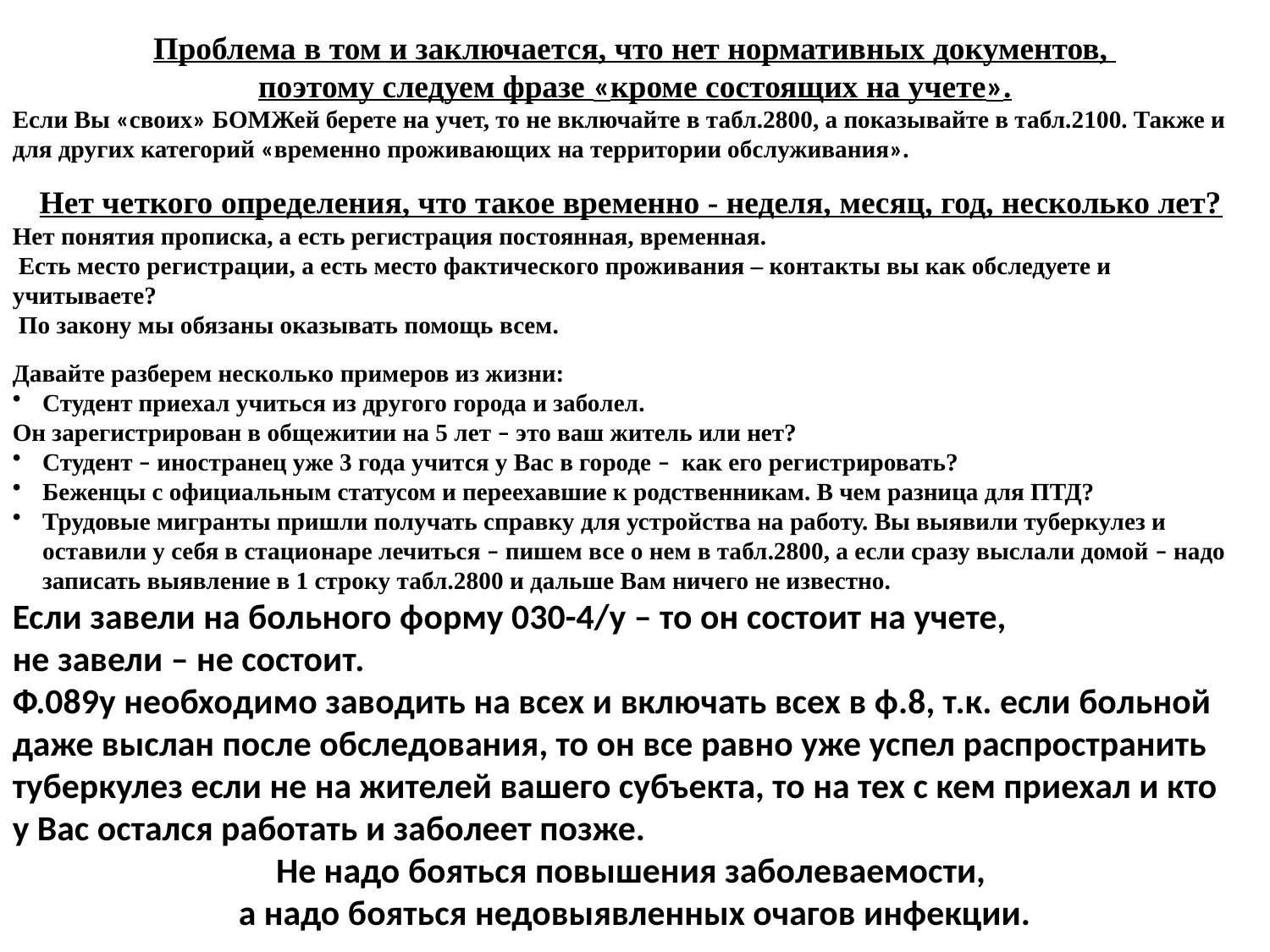

Проблема в том и заключается, что нет нормативных документов,
поэтому следуем фразе «кроме состоящих на учете».
Если Вы «своих» БОМЖей берете на учет, то не включайте в табл.2800, а показывайте в табл.2100. Также и для других категорий «временно проживающих на территории обслуживания».

Нет четкого определения, что такое временно - неделя, месяц, год, несколько лет?
Нет понятия прописка, а есть регистрация постоянная, временная.
 Есть место регистрации, а есть место фактического проживания – контакты вы как обследуете и учитываете?
 По закону мы обязаны оказывать помощь всем.

Давайте разберем несколько примеров из жизни:
Студент приехал учиться из другого города и заболел.
Он зарегистрирован в общежитии на 5 лет – это ваш житель или нет?
Студент – иностранец уже 3 года учится у Вас в городе –  как его регистрировать?
Беженцы с официальным статусом и переехавшие к родственникам. В чем разница для ПТД?
Трудовые мигранты пришли получать справку для устройства на работу. Вы выявили туберкулез и оставили у себя в стационаре лечиться – пишем все о нем в табл.2800, а если сразу выслали домой – надо записать выявление в 1 строку табл.2800 и дальше Вам ничего не известно.
Если завели на больного форму 030-4/у – то он состоит на учете,
не завели – не состоит.
Ф.089у необходимо заводить на всех и включать всех в ф.8, т.к. если больной даже выслан после обследования, то он все равно уже успел распространить туберкулез если не на жителей вашего субъекта, то на тех с кем приехал и кто
у Вас остался работать и заболеет позже.
Не надо бояться повышения заболеваемости,
а надо бояться недовыявленных очагов инфекции.